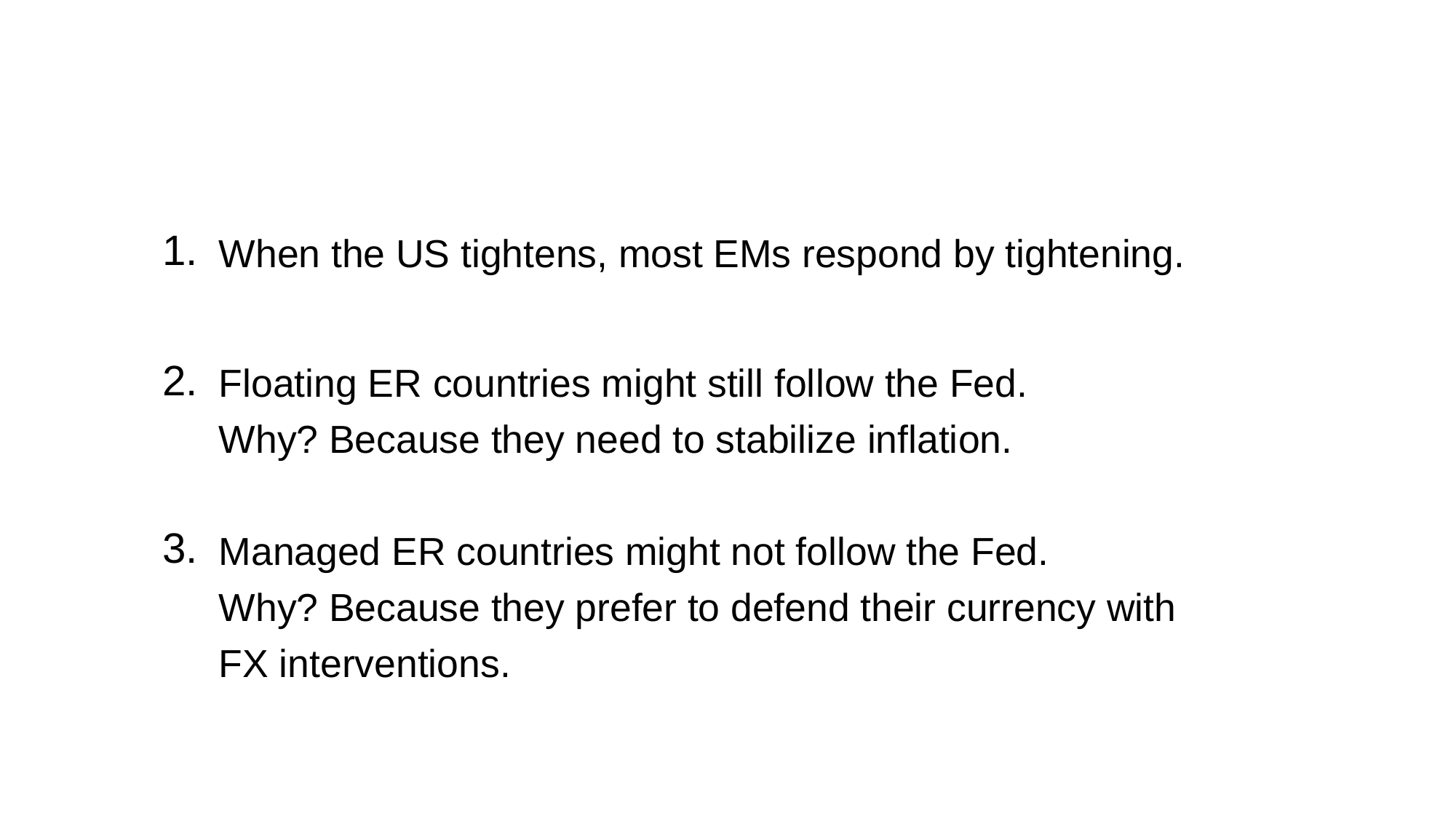

1.

2.

3.

When the US tightens, most EMs respond by tightening.

Floating ER countries might still follow the Fed.
Why? Because they need to stabilize inflation.

Managed ER countries might not follow the Fed.
Why? Because they prefer to defend their currency with
FX interventions.